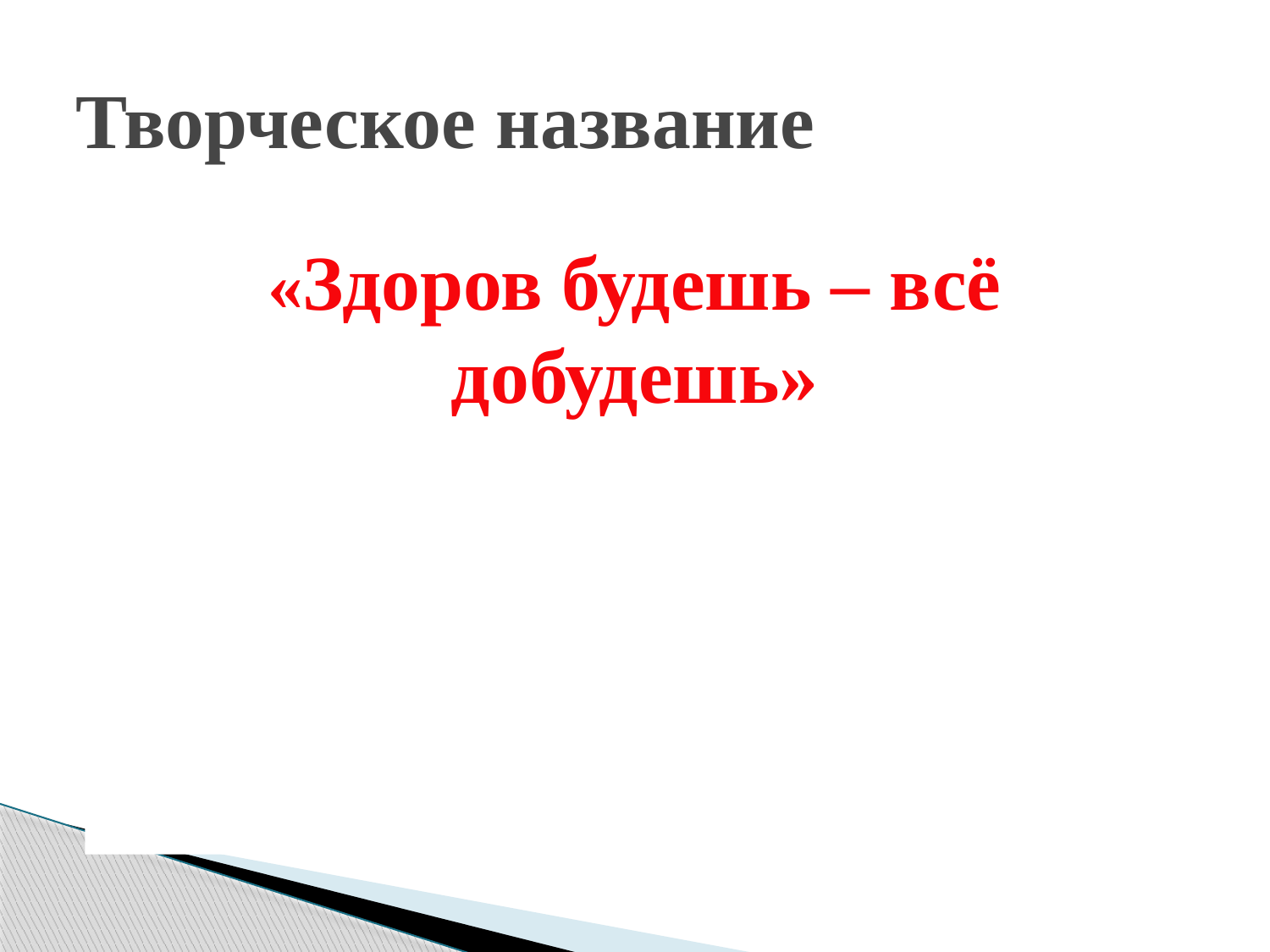

# Творческое название

«Здоров будешь – всё добудешь»